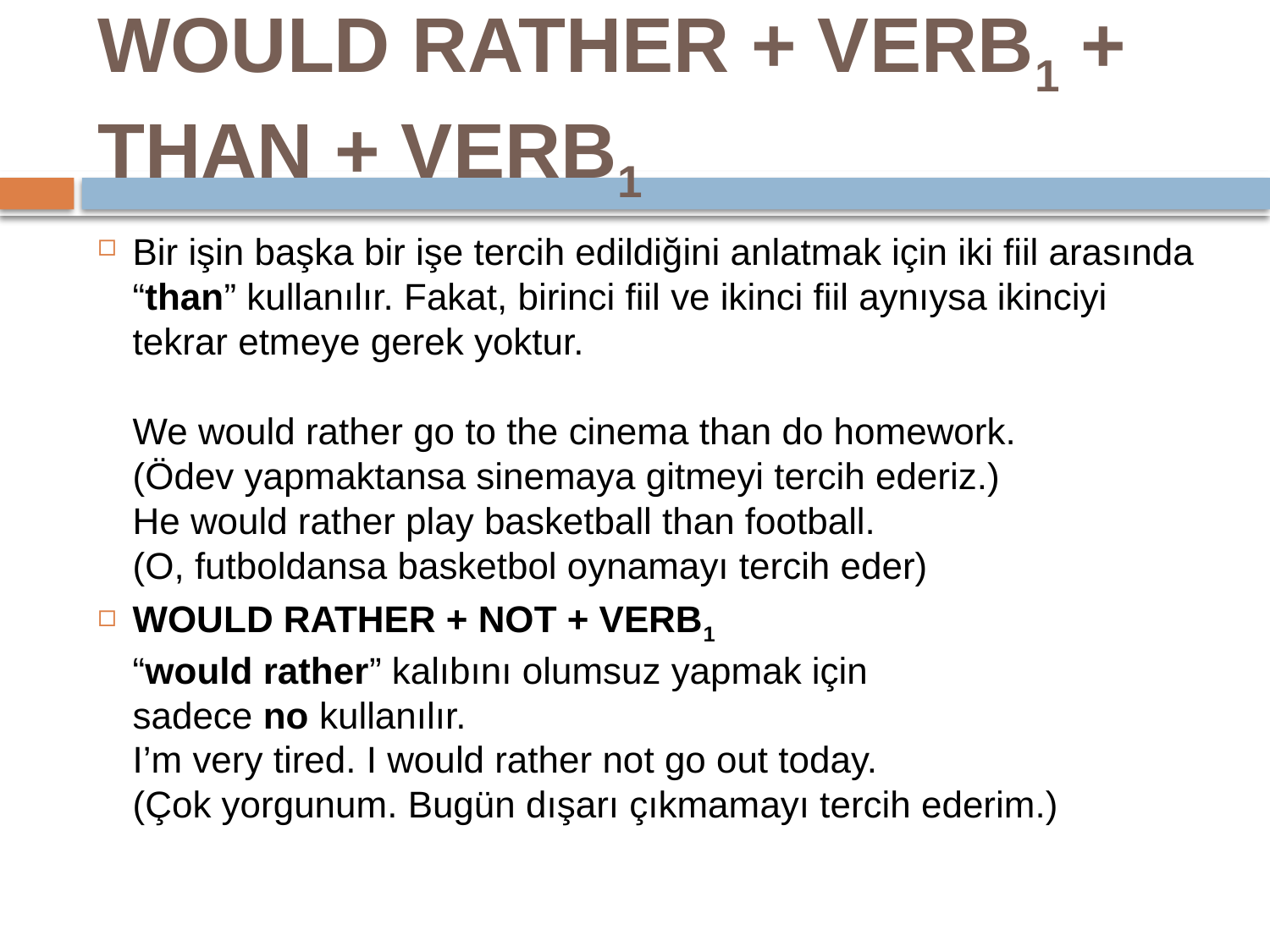

# WOULD RATHER + VERB1 + THAN + VERB1
Bir işin başka bir işe tercih edildiğini anlatmak için iki fiil arasında “than” kullanılır. Fakat, birinci fiil ve ikinci fiil aynıysa ikinciyi tekrar etmeye gerek yoktur.
We would rather go to the cinema than do homework.
(Ödev yapmaktansa sinemaya gitmeyi tercih ederiz.)
He would rather play basketball than football.
(O, futboldansa basketbol oynamayı tercih eder)
WOULD RATHER + NOT + VERB1
“would rather” kalıbını olumsuz yapmak için sadece no kullanılır.
I’m very tired. I would rather not go out today.
(Çok yorgunum. Bugün dışarı çıkmamayı tercih ederim.)